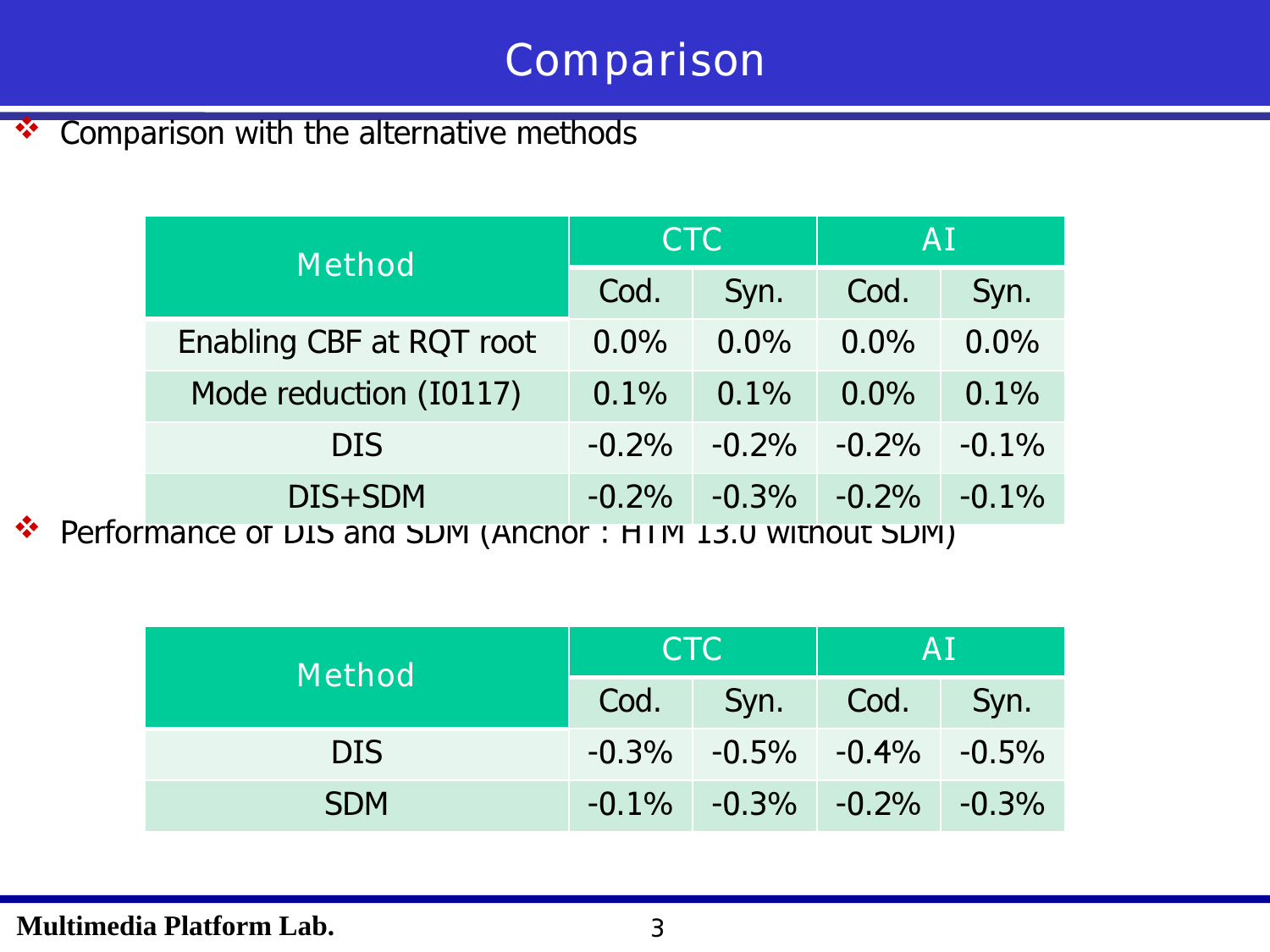

# Comparison
Comparison with the alternative methods

Performance of DIS and SDM (Anchor : HTM 13.0 without SDM)
| Method | CTC |  | AI |  |
| --- | --- | --- | --- | --- |
|  | Cod. | Syn. | Cod. | Syn. |
| Enabling CBF at RQT root | 0.0% | 0.0% | 0.0% | 0.0% |
| Mode reduction (I0117) | 0.1% | 0.1% | 0.0% | 0.1% |
| DIS | -0.2% | -0.2% | -0.2% | -0.1% |
| DIS+SDM | -0.2% | -0.3% | -0.2% | -0.1% |
| Method | CTC |  | AI |  |
| --- | --- | --- | --- | --- |
|  | Cod. | Syn. | Cod. | Syn. |
| DIS | -0.3% | -0.5% | -0.4% | -0.5% |
| SDM | -0.1% | -0.3% | -0.2% | -0.3% |
3